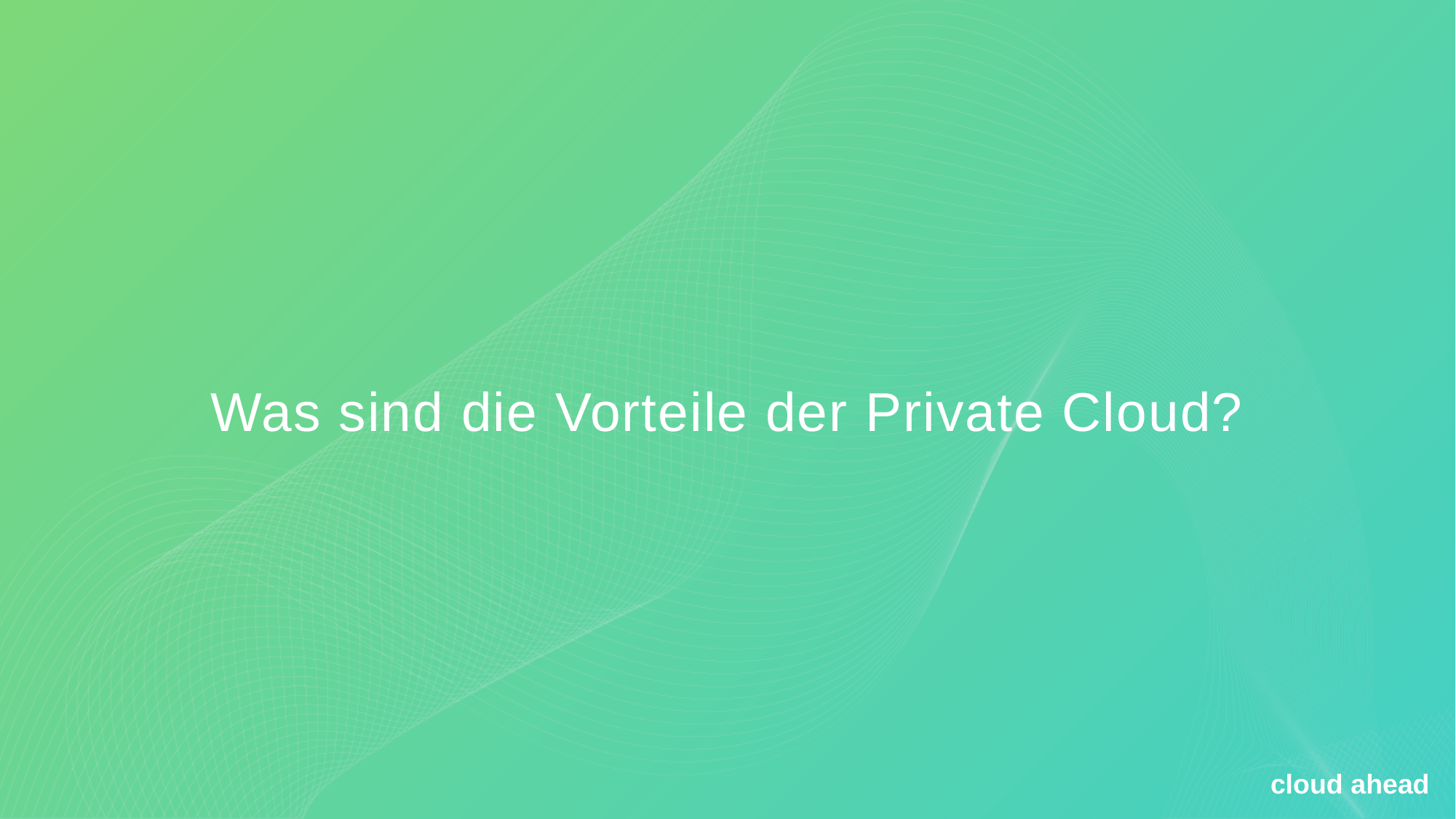

# Was sind die Vorteile der Private Cloud?